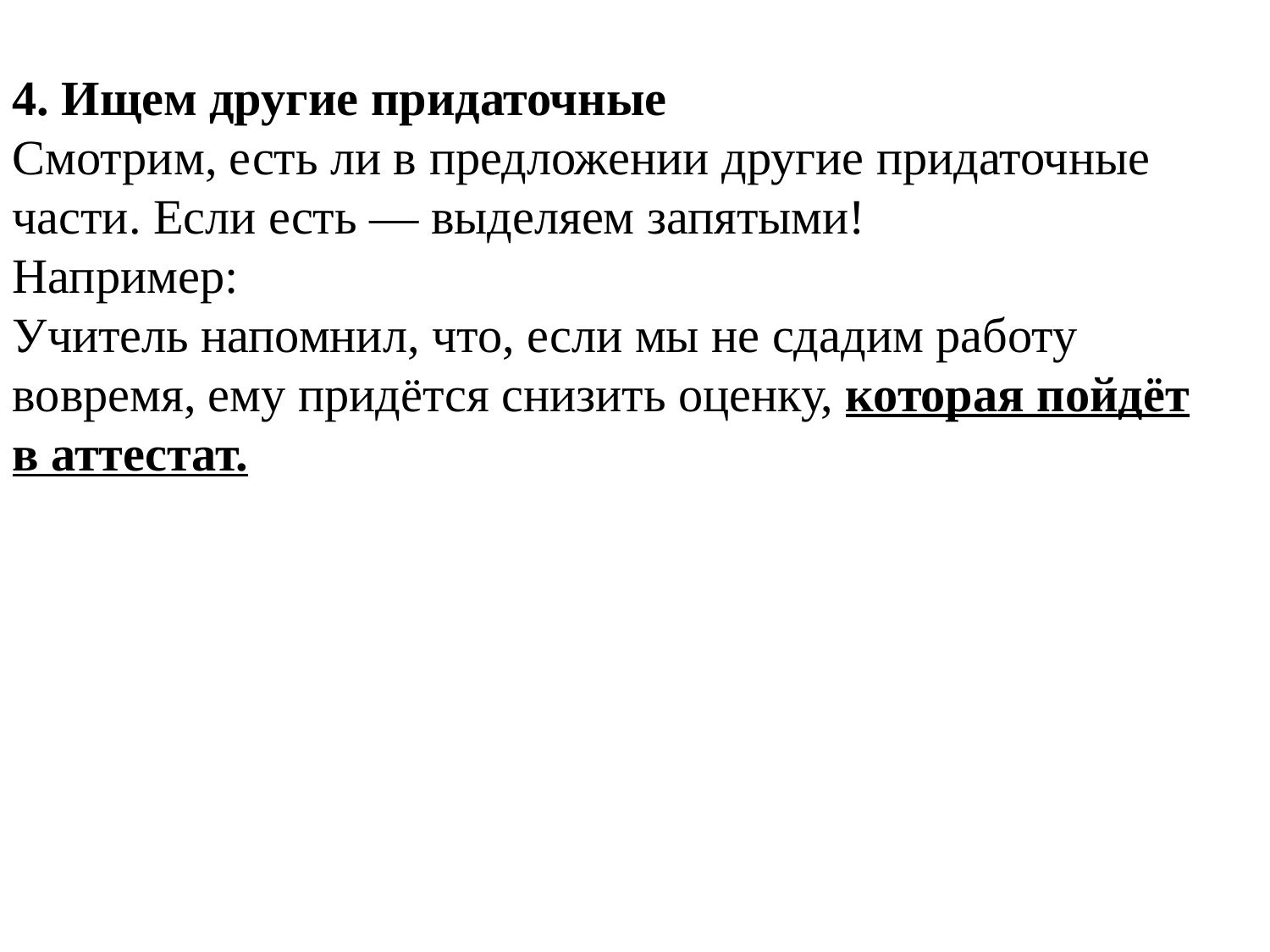

4. Ищем другие придаточные
Смотрим, есть ли в предложении другие придаточные части. Если есть — выделяем запятыми!
Например:
Учитель напомнил, что, если мы не сдадим работу вовремя, ему придётся снизить оценку, которая пойдёт в аттестат.